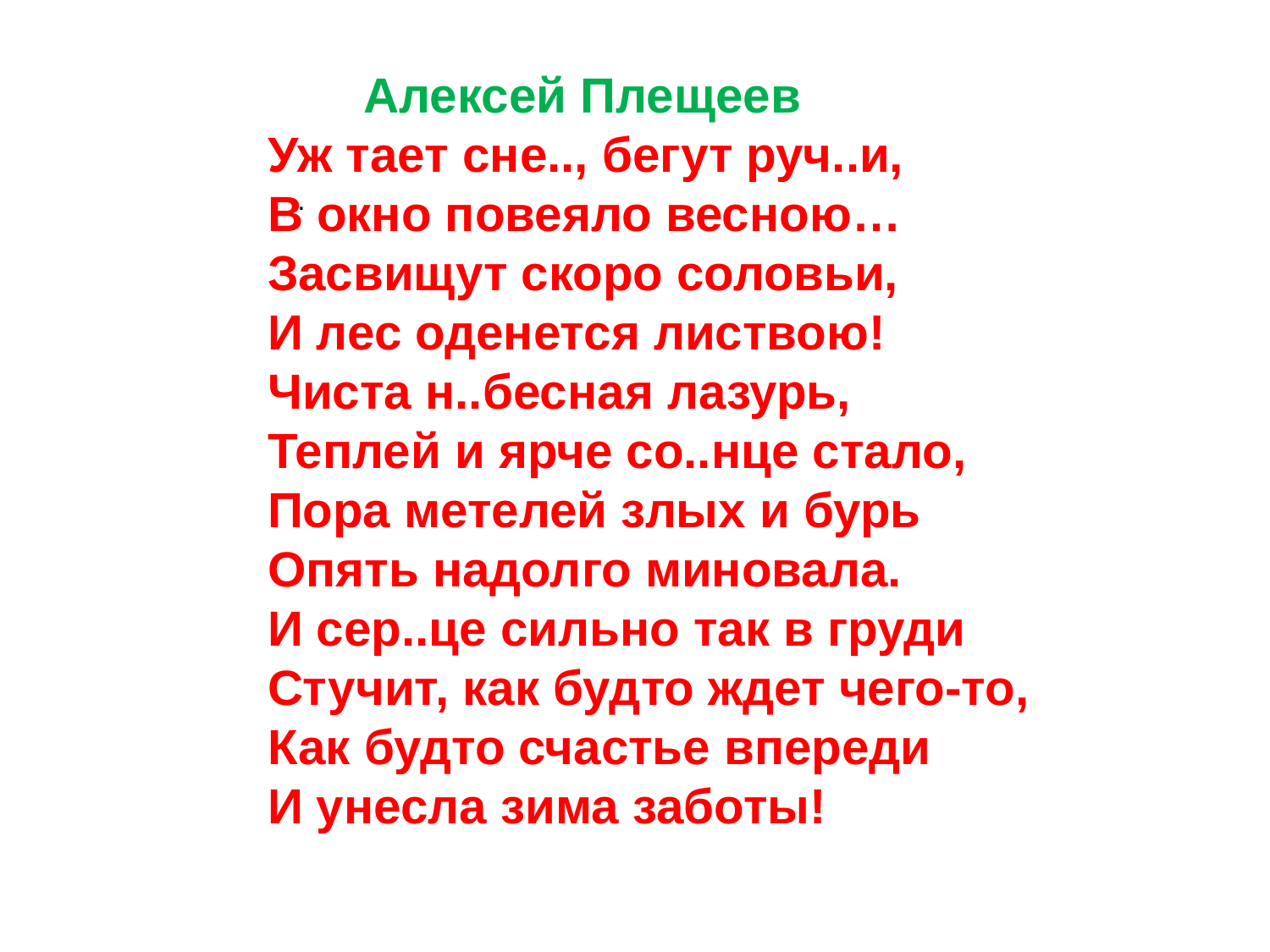

Алексей Плещеев
Уж тает сне.., бегут руч..и,
В окно повеяло весною…
Засвищут скоро соловьи,
И лес оденется листвою!
Чиста н..бесная лазурь,
Теплей и ярче со..нце стало,
Пора метелей злых и бурь
Опять надолго миновала.
И сер..це сильно так в груди
Стучит, как будто ждет чего-то,
Как будто счастье впереди
И унесла зима заботы!

.